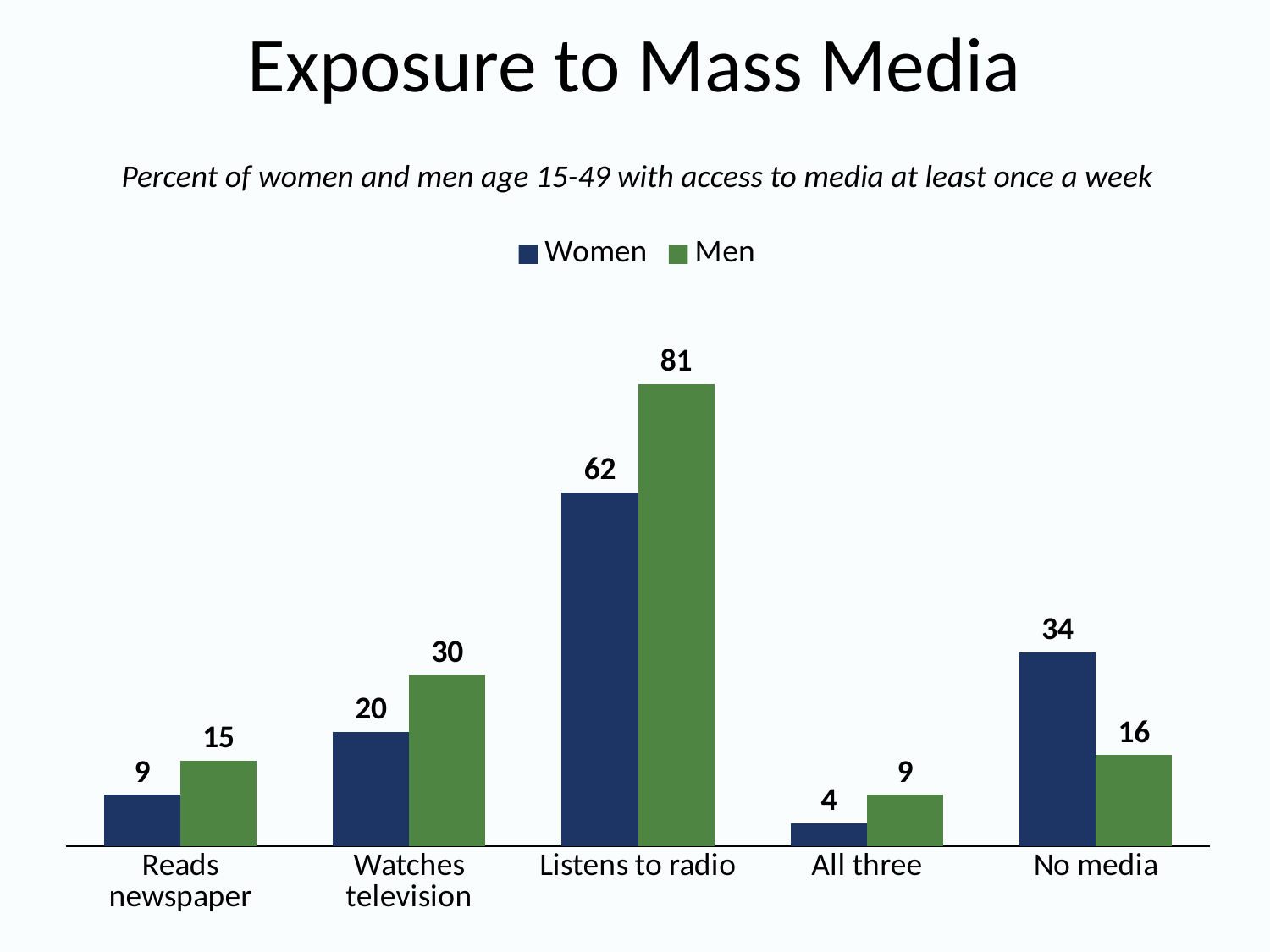

# Exposure to Mass Media
Percent of women and men age 15-49 with access to media at least once a week

### Chart

| Category | Women | Men |
|---|---|---|
| Reads newspaper | 9.0 | 15.0 |
| Watches television | 20.0 | 30.0 |
| Listens to radio | 62.0 | 81.0 |
| All three | 4.0 | 9.0 |
| No media | 34.0 | 16.0 |